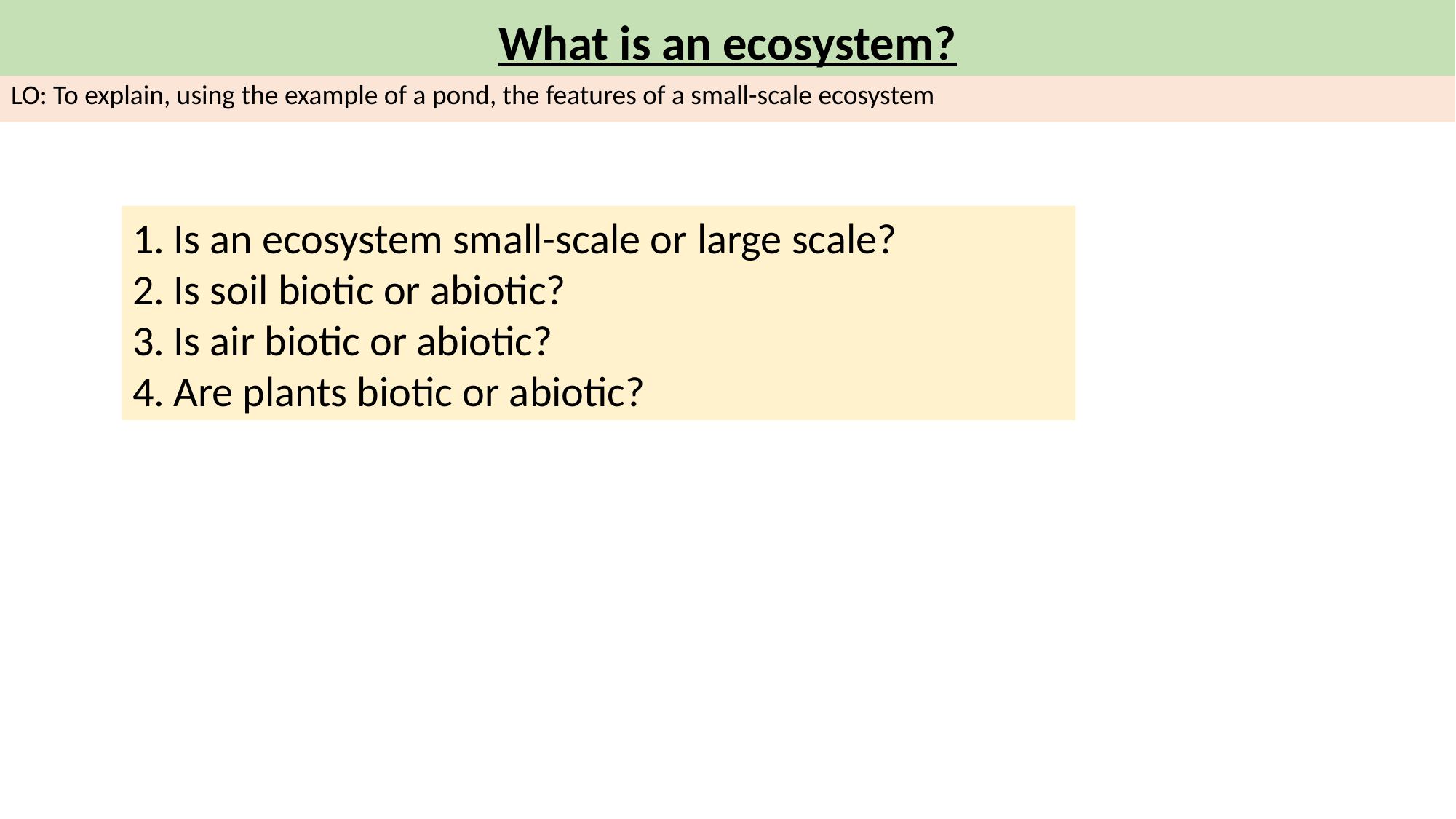

# What is an ecosystem?
LO: To explain, using the example of a pond, the features of a small-scale ecosystem
Is an ecosystem small-scale or large scale?
Is soil biotic or abiotic?
Is air biotic or abiotic?
Are plants biotic or abiotic?